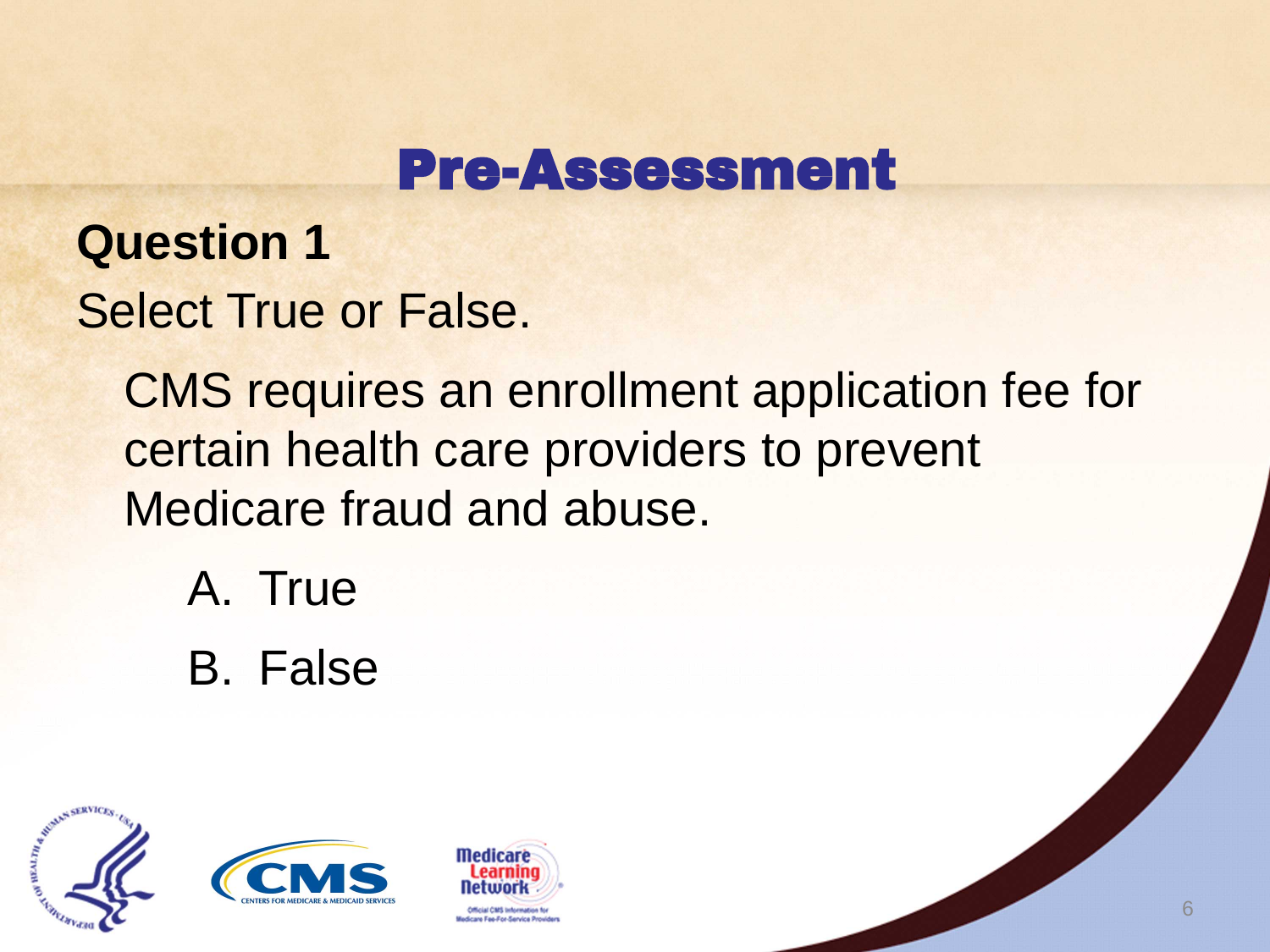

Pre-Assessment
Question 1
Select True or False.
	CMS requires an enrollment application fee for certain health care providers to prevent Medicare fraud and abuse.
True
False

6